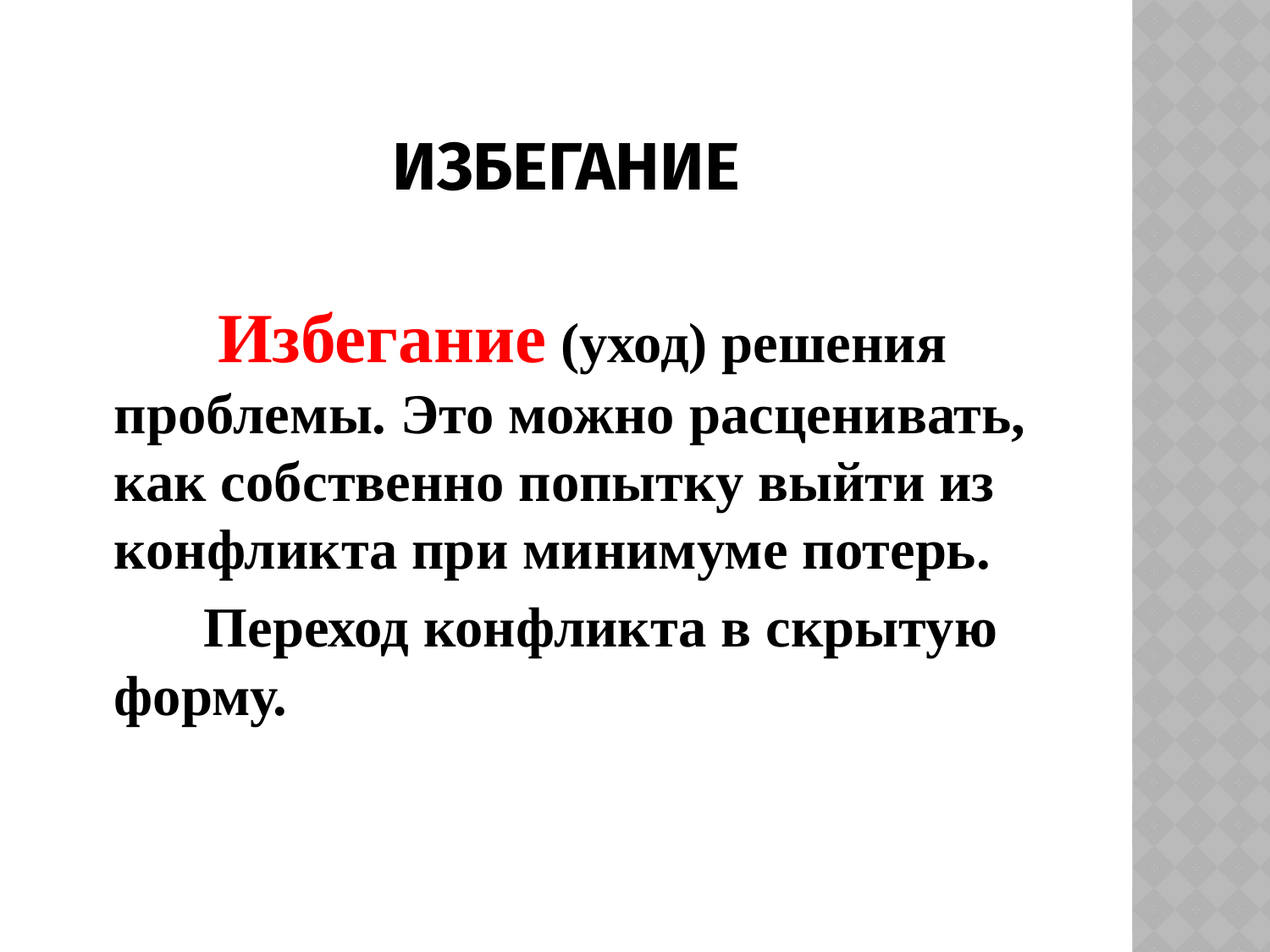

# Избегание
          Избегание (уход) решения проблемы. Это можно расценивать, как собственно попытку выйти из конфликта при минимуме потерь.
         Переход конфликта в скрытую форму.